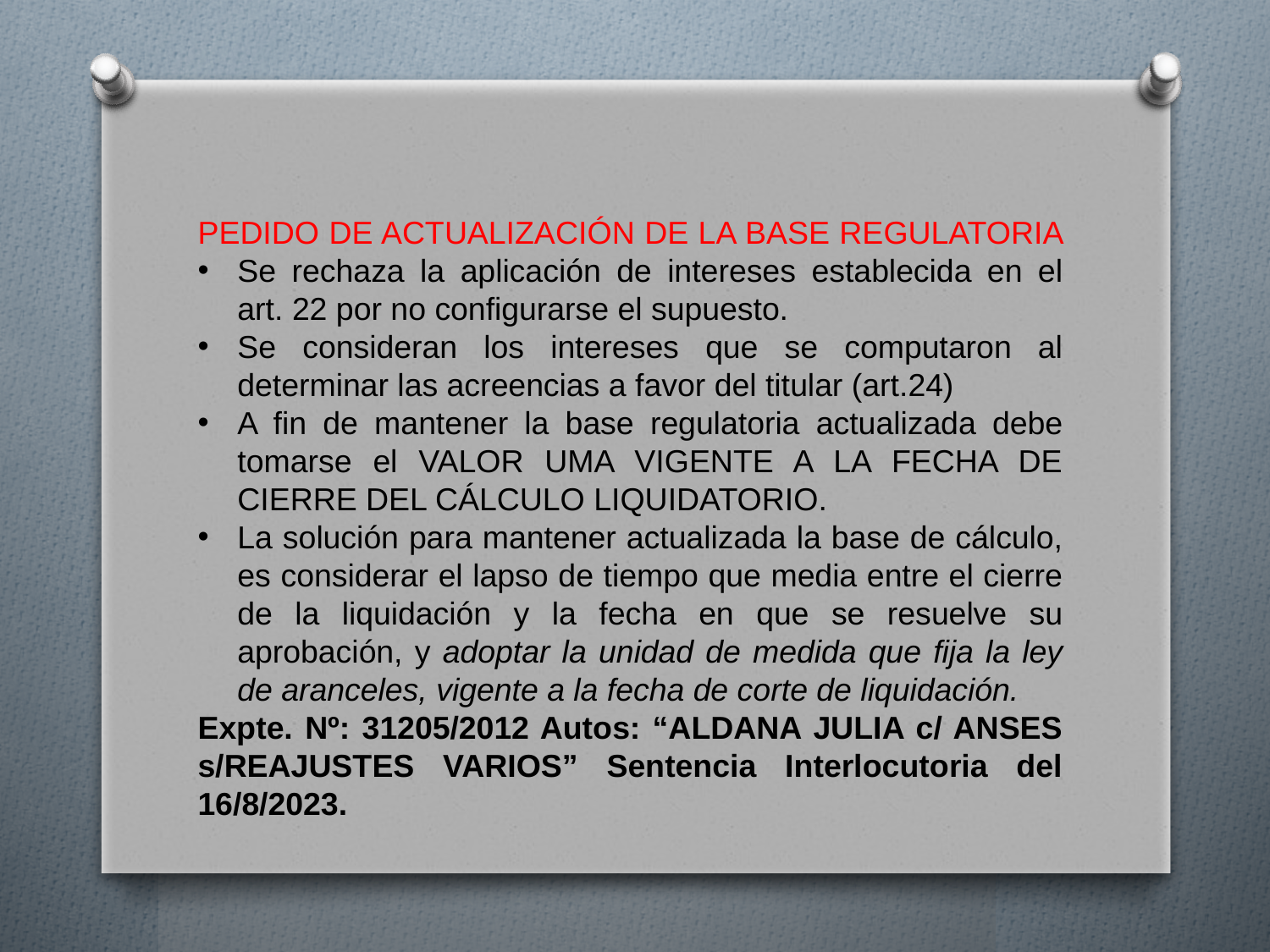

PEDIDO DE ACTUALIZACIÓN DE LA BASE REGULATORIA
Se rechaza la aplicación de intereses establecida en el art. 22 por no configurarse el supuesto.
Se consideran los intereses que se computaron al determinar las acreencias a favor del titular (art.24)
A fin de mantener la base regulatoria actualizada debe tomarse el VALOR UMA VIGENTE A LA FECHA DE CIERRE DEL CÁLCULO LIQUIDATORIO.
La solución para mantener actualizada la base de cálculo, es considerar el lapso de tiempo que media entre el cierre de la liquidación y la fecha en que se resuelve su aprobación, y adoptar la unidad de medida que fija la ley de aranceles, vigente a la fecha de corte de liquidación.
Expte. Nº: 31205/2012 Autos: “ALDANA JULIA c/ ANSES s/REAJUSTES VARIOS” Sentencia Interlocutoria del 16/8/2023.